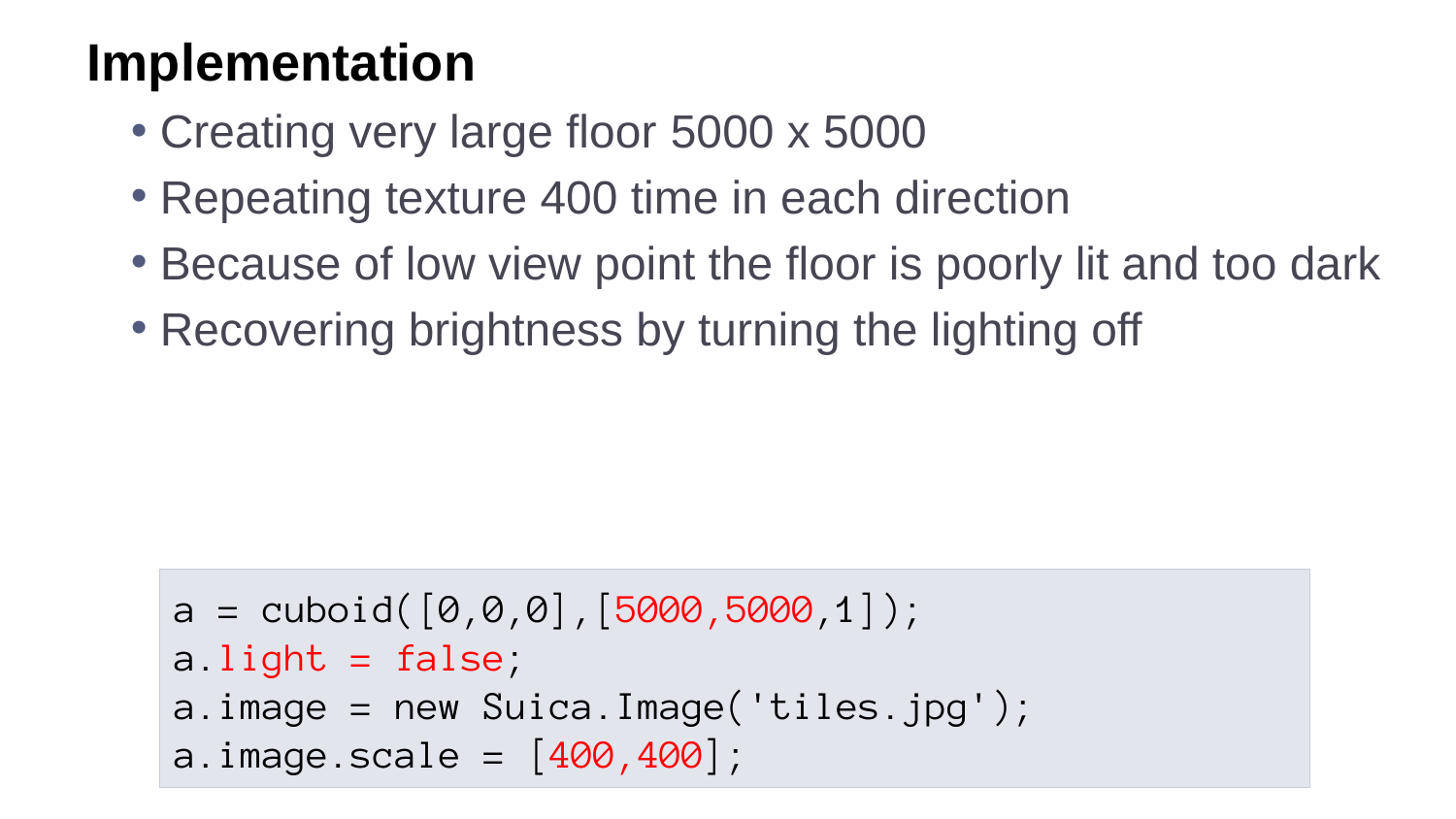

Implementation
Creating very large floor 5000 х 5000
Repeating texture 400 time in each direction
Because of low view point the floor is poorly lit and too dark
Recovering brightness by turning the lighting off
a = cuboid([0,0,0],[5000,5000,1]);
a.light = false;
a.image = new Suica.Image('tiles.jpg');
a.image.scale = [400,400];